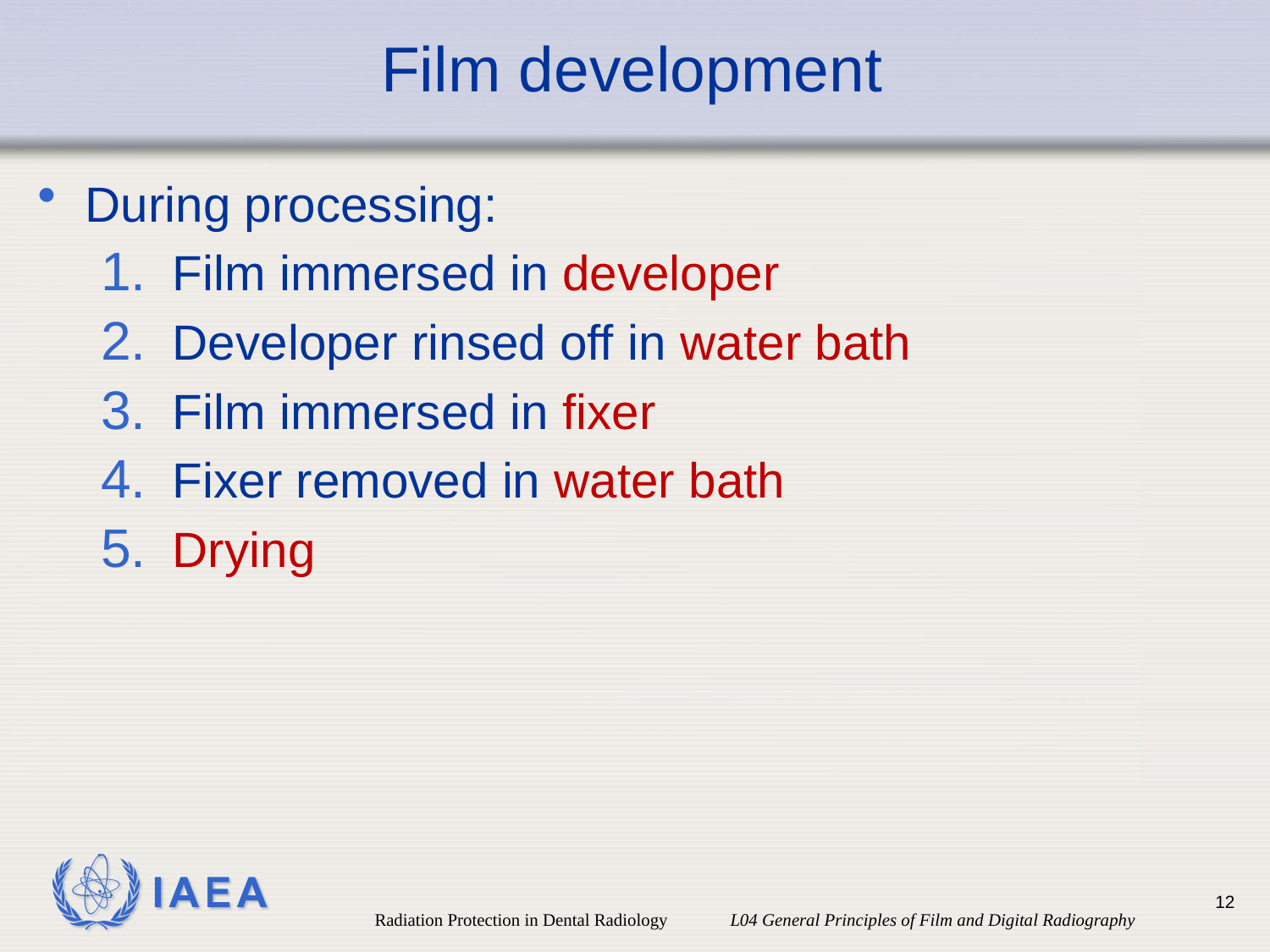

# Film development
During processing:
Film immersed in developer
Developer rinsed off in water bath
Film immersed in fixer
Fixer removed in water bath
Drying

12
Radiation Protection in Dental Radiology              L04 General Principles of Film and Digital Radiography